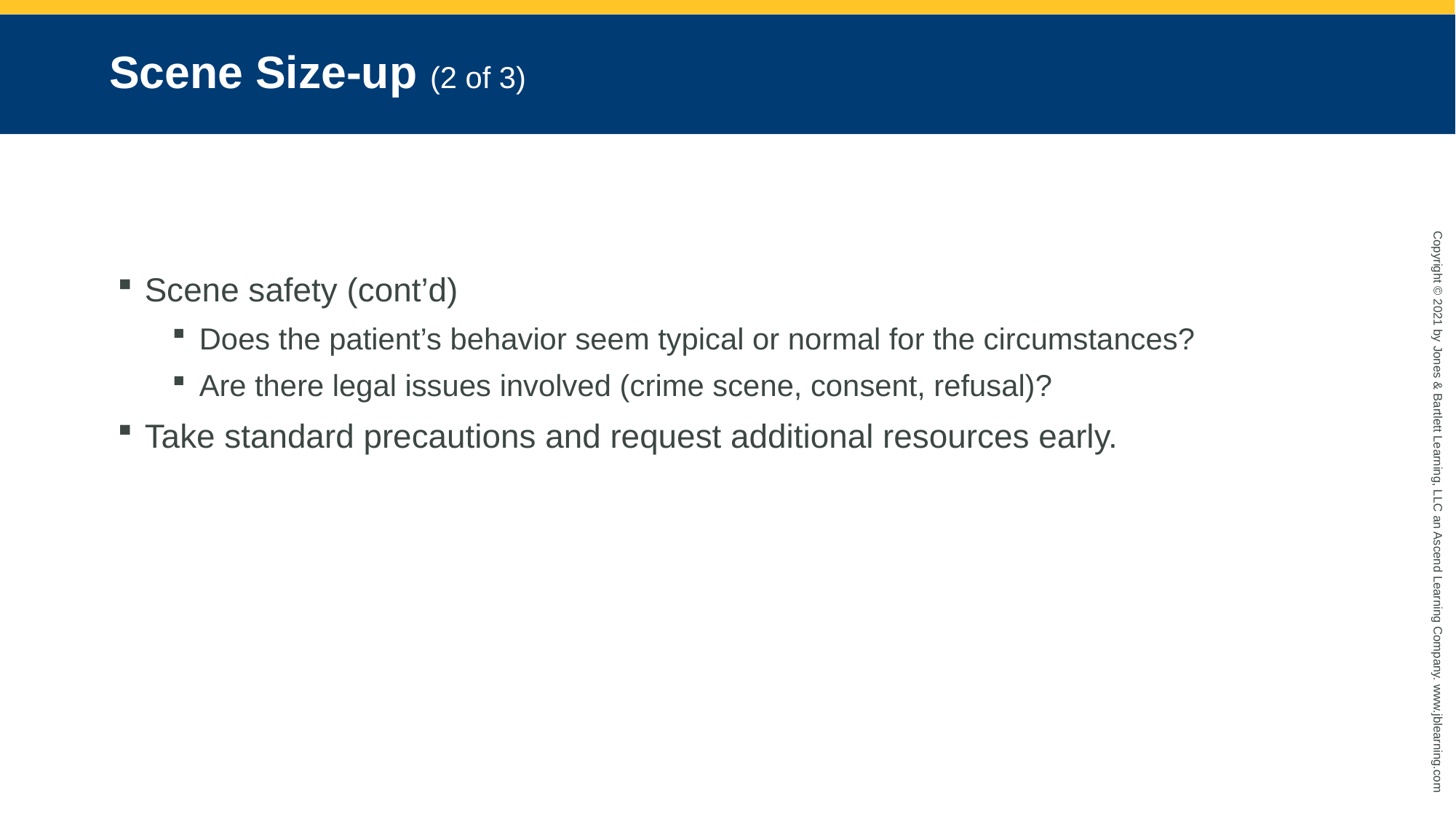

# Scene Size-up (2 of 3)
Scene safety (cont’d)
Does the patient’s behavior seem typical or normal for the circumstances?
Are there legal issues involved (crime scene, consent, refusal)?
Take standard precautions and request additional resources early.